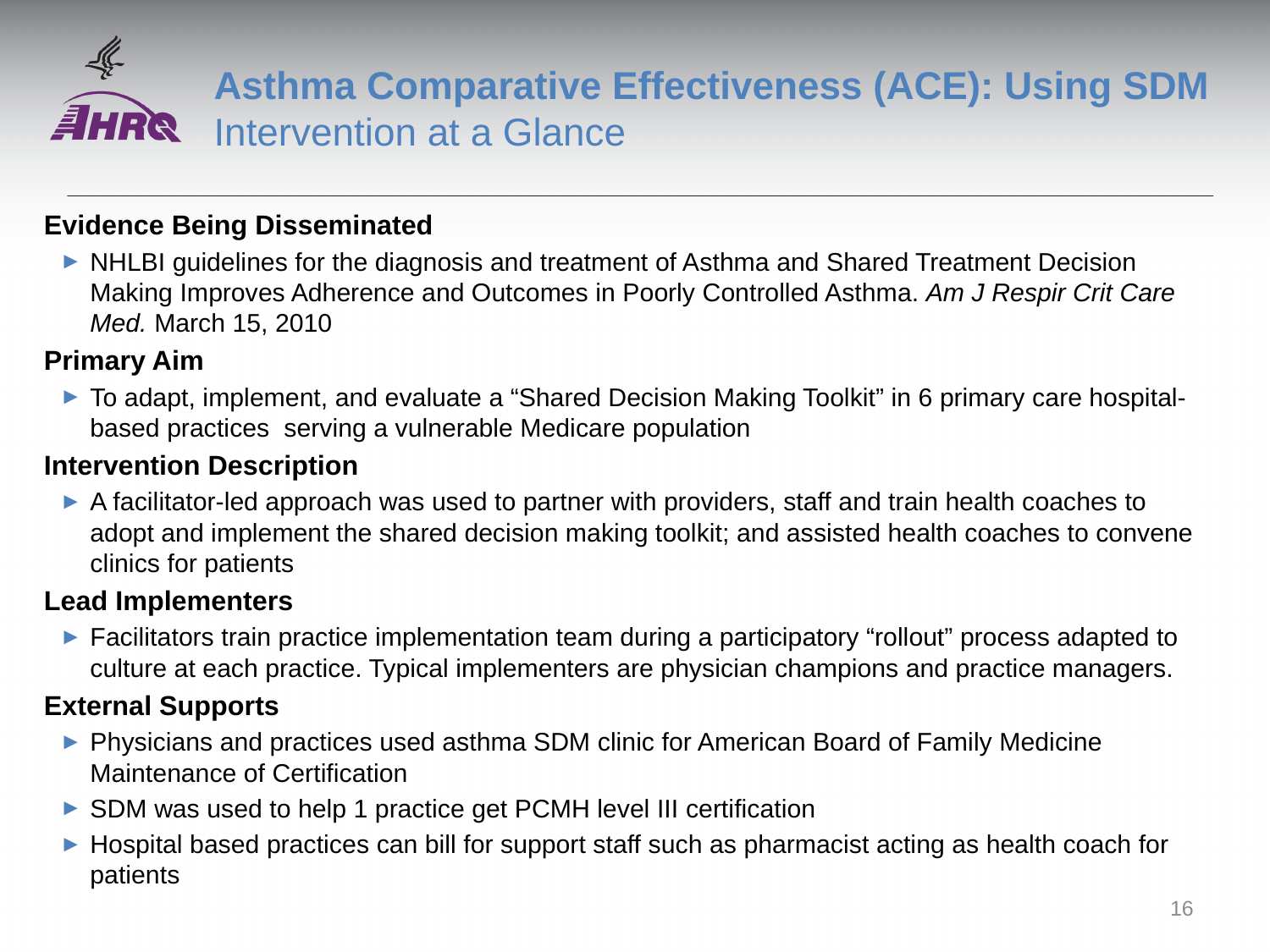

# Asthma Comparative Effectiveness (ACE): Using SDM Intervention at a Glance
Evidence Being Disseminated
NHLBI guidelines for the diagnosis and treatment of Asthma and Shared Treatment Decision Making Improves Adherence and Outcomes in Poorly Controlled Asthma. Am J Respir Crit Care Med. March 15, 2010
Primary Aim
To adapt, implement, and evaluate a “Shared Decision Making Toolkit” in 6 primary care hospital-based practices  serving a vulnerable Medicare population
Intervention Description
A facilitator-led approach was used to partner with providers, staff and train health coaches to adopt and implement the shared decision making toolkit; and assisted health coaches to convene clinics for patients
Lead Implementers
Facilitators train practice implementation team during a participatory “rollout” process adapted to culture at each practice. Typical implementers are physician champions and practice managers.
External Supports
Physicians and practices used asthma SDM clinic for American Board of Family Medicine Maintenance of Certification
SDM was used to help 1 practice get PCMH level III certification
Hospital based practices can bill for support staff such as pharmacist acting as health coach for patients

16